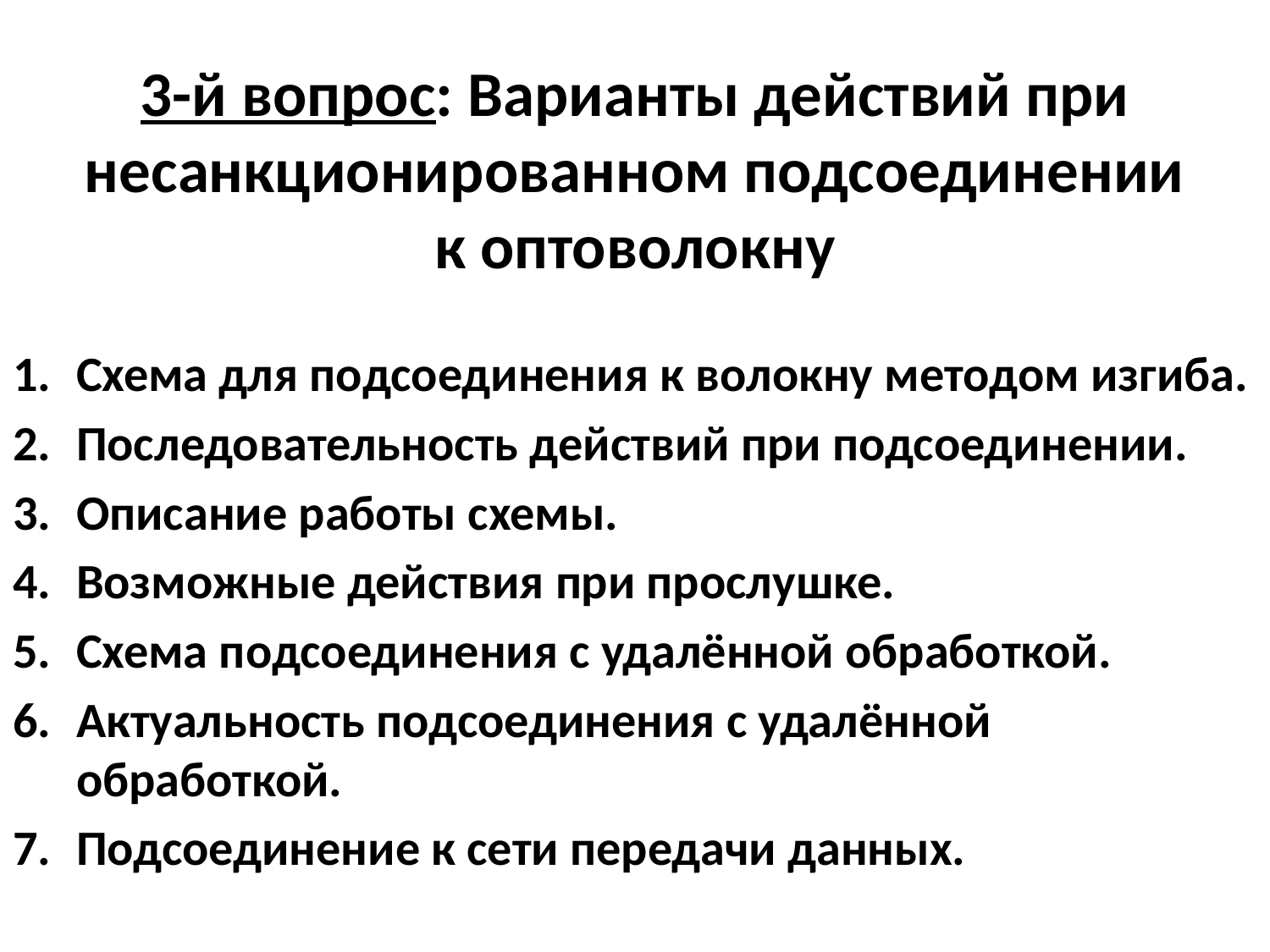

# 3-й вопрос: Варианты действий при несанкционированном подсоединении к оптоволокну
Схема для подсоединения к волокну методом изгиба.
Последовательность действий при подсоединении.
Описание работы схемы.
Возможные действия при прослушке.
Схема подсоединения с удалённой обработкой.
Актуальность подсоединения с удалённой обработкой.
Подсоединение к сети передачи данных.